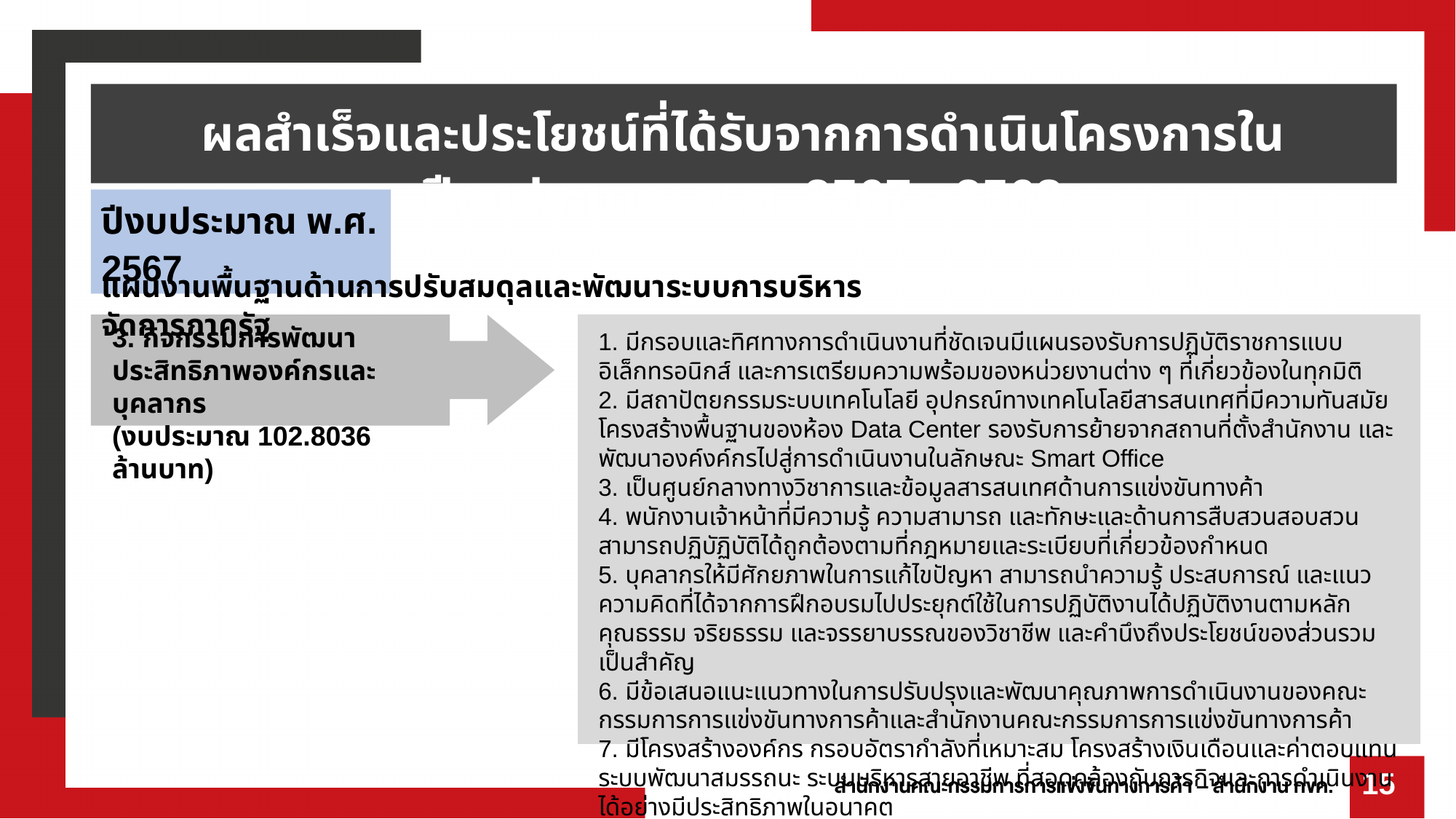

ผลสำเร็จและประโยชน์ที่ได้รับจากการดำเนินโครงการในปีงบประมาณ พ.ศ. 2567 - 2568
ปีงบประมาณ พ.ศ. 2567
แผนงานพื้นฐานด้านการปรับสมดุลและพัฒนาระบบการบริหารจัดการภาครัฐ

3. กิจกรรมการพัฒนาประสิทธิภาพองค์กรและบุคลากร
(งบประมาณ 102.8036 ล้านบาท)
1. มีกรอบและทิศทางการดำเนินงานที่ชัดเจนมีแผนรองรับการปฏิบัติราชการแบบอิเล็กทรอนิกส์ และการเตรียมความพร้อมของหน่วยงานต่าง ๆ ที่เกี่ยวข้องในทุกมิติ
2. มีสถาปัตยกรรมระบบเทคโนโลยี อุปกรณ์ทางเทคโนโลยีสารสนเทศที่มีความทันสมัย โครงสร้างพื้นฐานของห้อง Data Center รองรับการย้ายจากสถานที่ตั้งสำนักงาน และพัฒนาองค์งค์กรไปสู่การดำเนินงานในลักษณะ Smart Office
3. เป็นศูนย์กลางทางวิชาการและข้อมูลสารสนเทศด้านการแข่งขันทางค้า
4. พนักงานเจ้าหน้าที่มีความรู้ ความสามารถ และทักษะและด้านการสืบสวนสอบสวน สามารถปฏิบัฏิบัติได้ถูกต้องตามที่กฎหมายและระเบียบที่เกี่ยวข้องกำหนด
5. บุคลากรให้มีศักยภาพในการแก้ไขปัญหา สามารถนำความรู้ ประสบการณ์ และแนวความคิดที่ได้จากการฝึกอบรมไปประยุกต์ใช้ในการปฏิบัติงานได้ปฏิบัติงานตามหลักคุณธรรม จริยธรรม และจรรยาบรรณของวิชาชีพ และคำนึงถึงประโยชน์ของส่วนรวมเป็นสำคัญ
6. มีข้อเสนอแนะแนวทางในการปรับปรุงและพัฒนาคุณภาพการดำเนินงานของคณะกรรมการการแข่งขันทางการค้าและสำนักงานคณะกรรมการการแข่งขันทางการค้า
7. มีโครงสร้างองค์กร กรอบอัตรากำลังที่เหมาะสม โครงสร้างเงินเดือนและค่าตอบแทน ระบบพัฒนาสมรรถนะ ระบบบริหารสายอาชีพ ที่สอดคล้องกับภารกิจและการดำเนินงานได้อย่างมีประสิทธิภาพในอนาคต
15